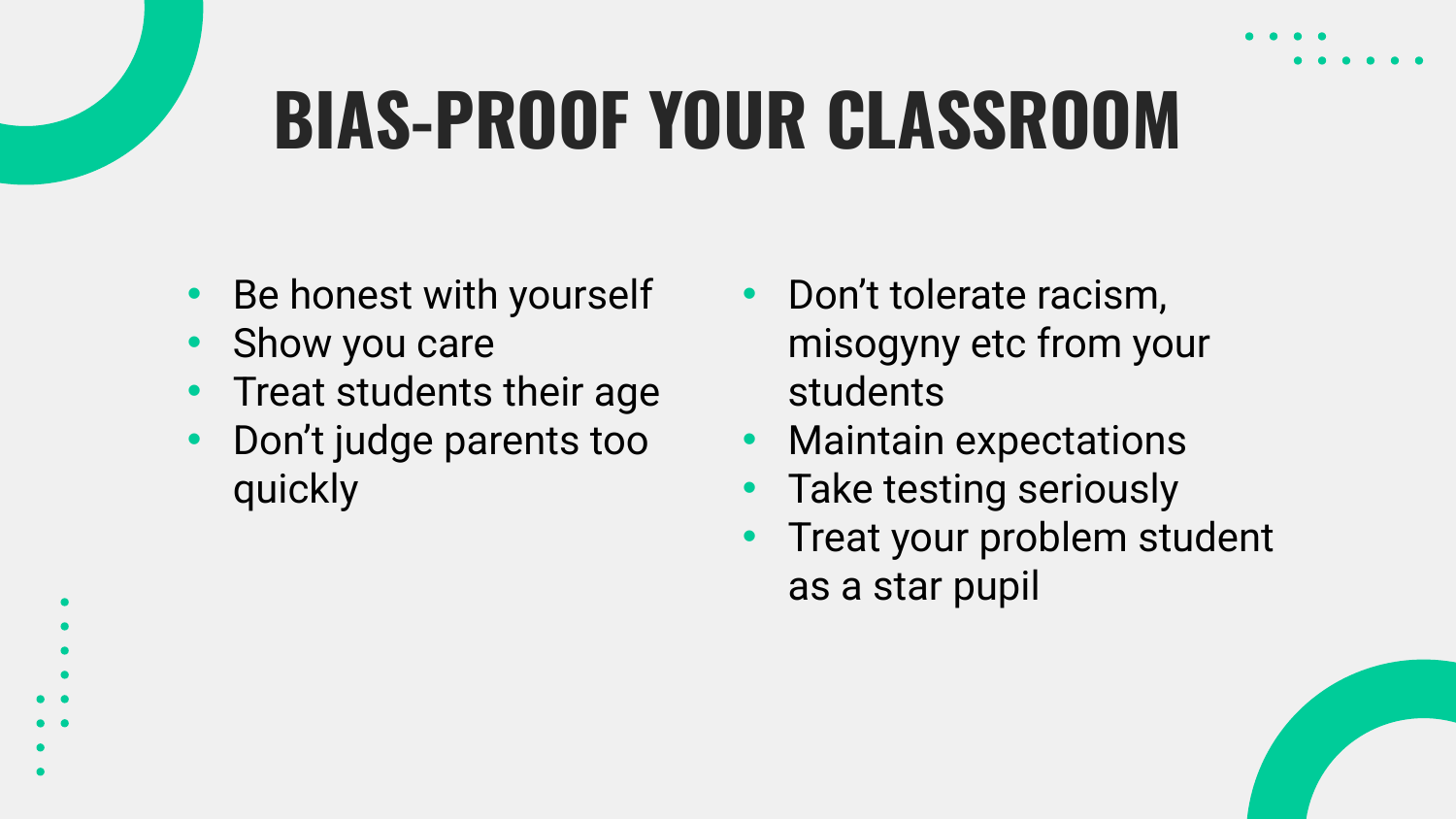

BIAS-PROOF YOUR CLASSROOM
Be honest with yourself
Show you care
Treat students their age
Don’t judge parents too quickly
Don’t tolerate racism, misogyny etc from your students
Maintain expectations
Take testing seriously
Treat your problem student as a star pupil